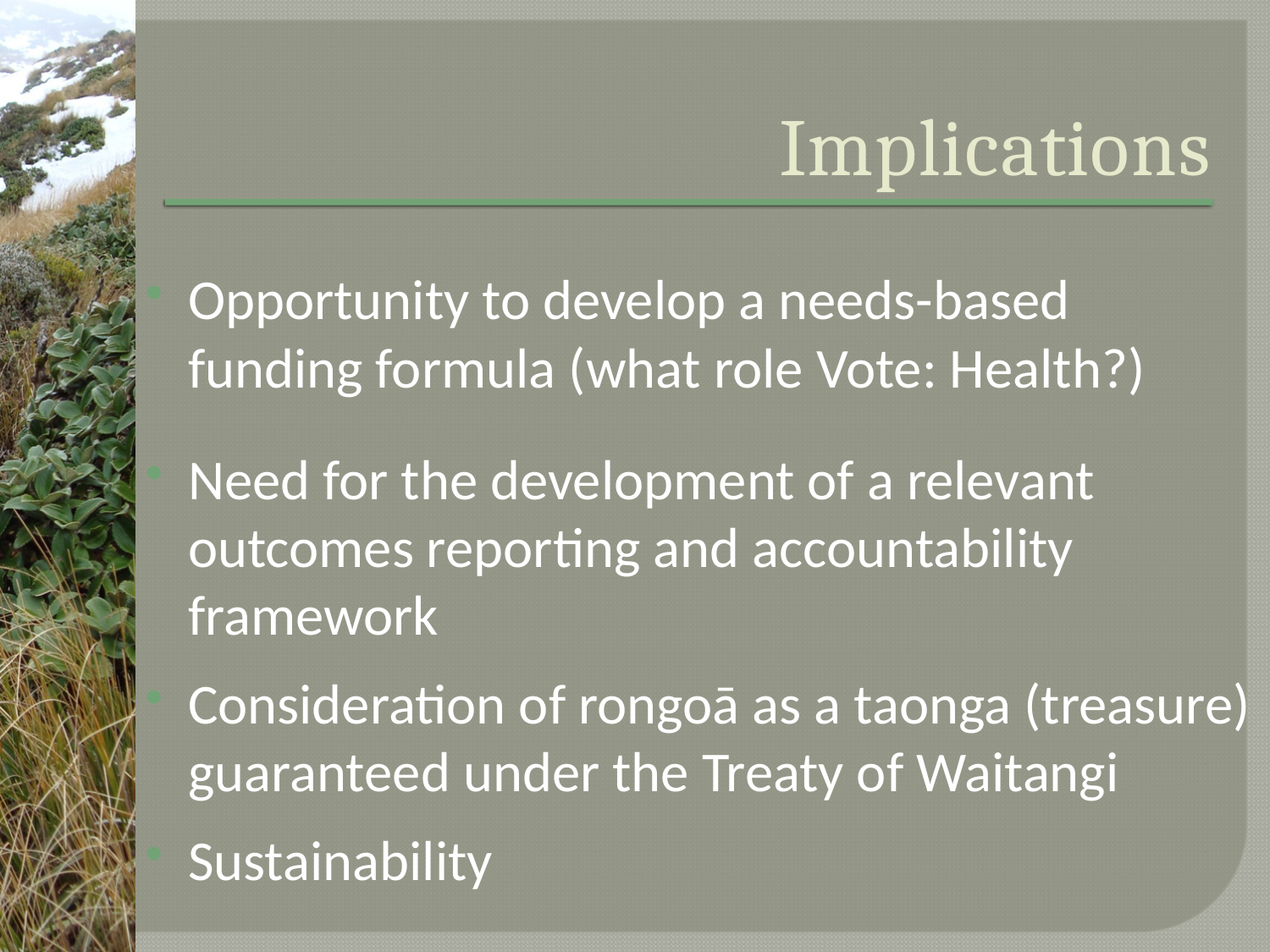

# Implications

Opportunity to develop a needs-based funding formula (what role Vote: Health?)

Need for the development of a relevant outcomes reporting and accountability framework

Consideration of rongoā as a taonga (treasure) guaranteed under the Treaty of Waitangi

Sustainability